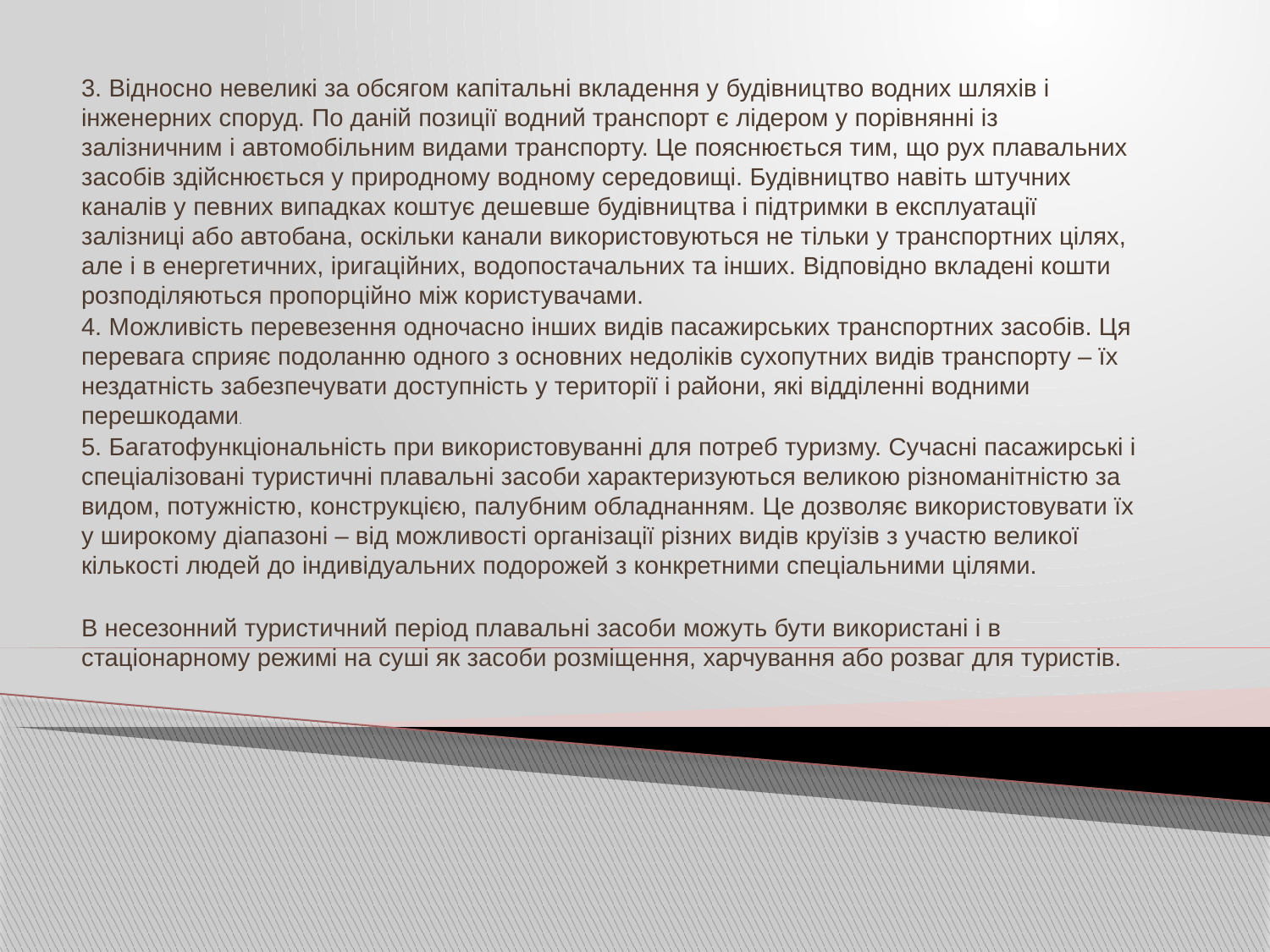

3. Відносно невеликі за обсягом капітальні вкладення у будівництво водних шляхів і інженерних споруд. По даній позиції водний транспорт є лідером у порівнянні із залізничним і автомобільним видами транспорту. Це пояснюється тим, що рух плавальних засобів здійснюється у природному водному середовищі. Будівництво навіть штучних каналів у певних випадках коштує дешевше будівництва і підтримки в експлуатації залізниці або автобана, оскільки канали використовуються не тільки у транспортних цілях, але і в енергетичних, іригаційних, водопостачальних та інших. Відповідно вкладені кошти розподіляються пропорційно між користувачами.
4. Можливість перевезення одночасно інших видів пасажирських транспортних засобів. Ця перевага сприяє подоланню одного з основних недоліків сухопутних видів транспорту – їх нездатність забезпечувати доступність у території і райони, які відділенні водними перешкодами.
5. Багатофункціональність при використовуванні для потреб туризму. Сучасні пасажирські і спеціалізовані туристичні плавальні засоби характеризуються великою різноманітністю за видом, потужністю, конструкцією, палубним обладнанням. Це дозволяє використовувати їх у широкому діапазоні – від можливості організації різних видів круїзів з участю великої кількості людей до індивідуальних подорожей з конкретними спеціальними цілями.

В несезонний туристичний період плавальні засоби можуть бути використані і в стаціонарному режимі на суші як засоби розміщення, харчування або розваг для туристів.
#